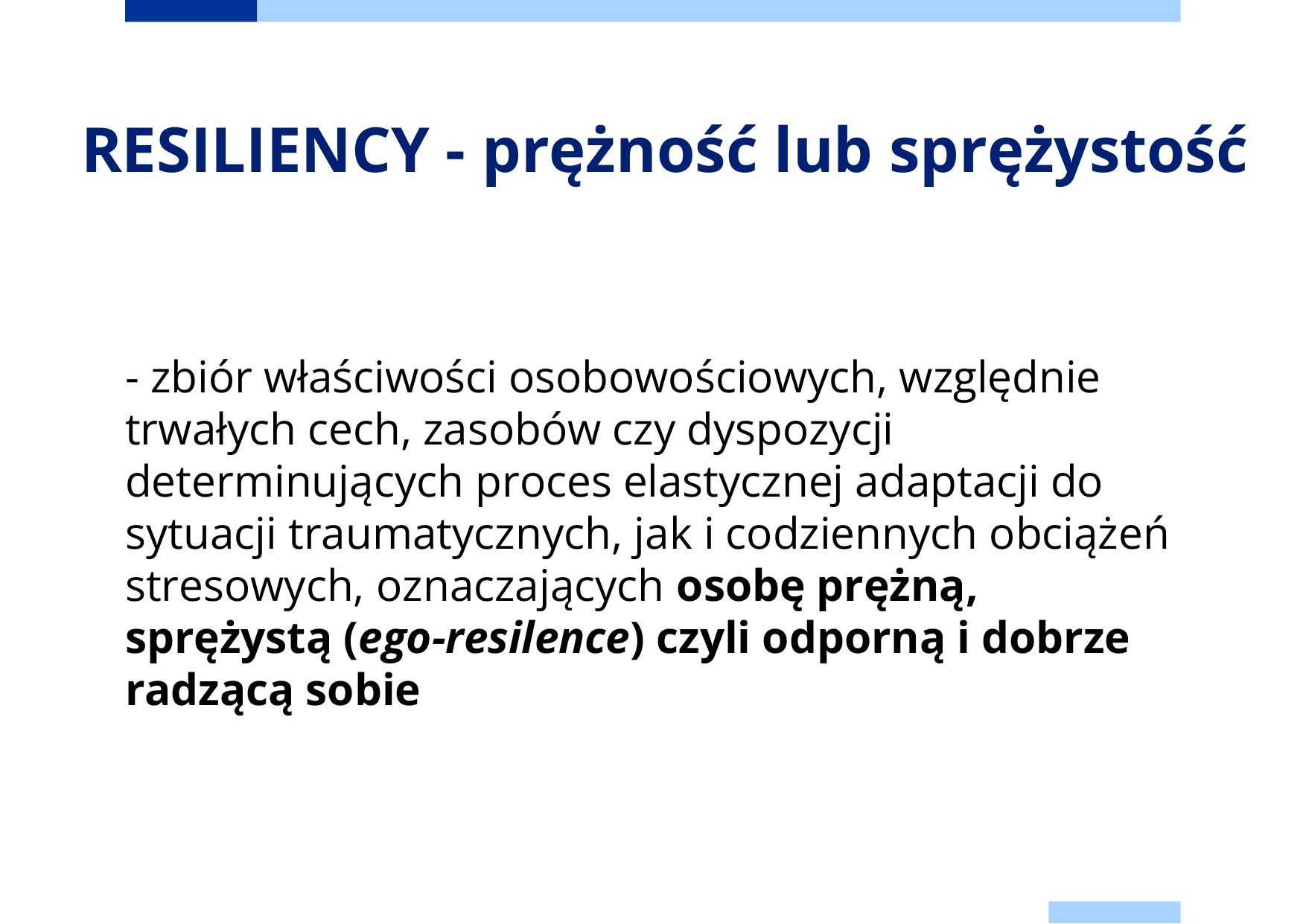

# RESILIENCY - prężność lub sprężystość

- zbiór właściwości osobowościowych, względnie trwałych cech, zasobów czy dyspozycji determinujących proces elastycznej adaptacji do sytuacji traumatycznych, jak i codziennych obciążeń stresowych, oznaczających osobę prężną, sprężystą (ego-resilence) czyli odporną i dobrze radzącą sobie